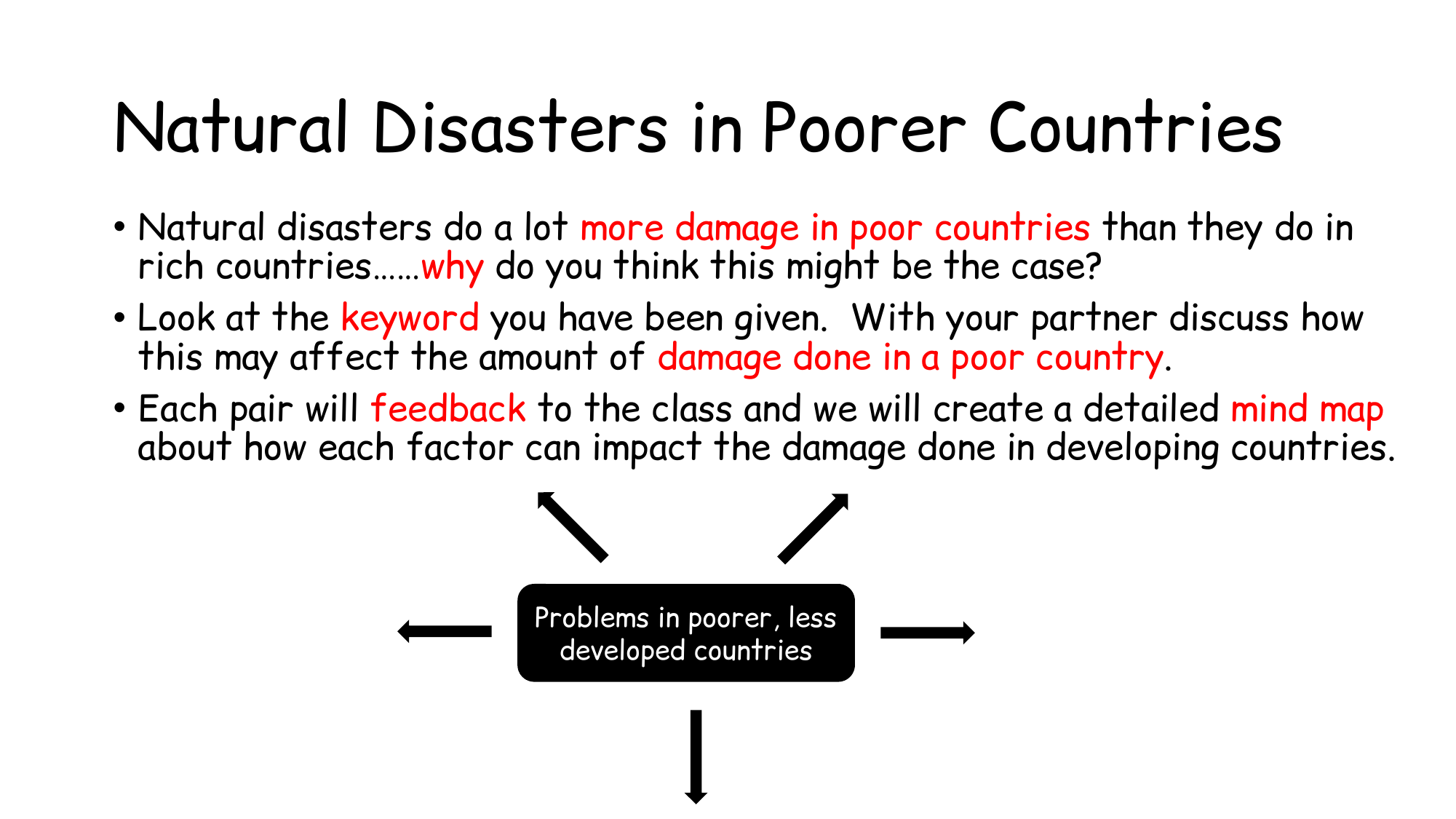

# Natural Disasters in Poorer Countries
Natural disasters do a lot more damage in poor countries than they do in rich countries……why do you think this might be the case?
Look at the keyword you have been given.  With your partner discuss how this may affect the amount of damage done in a poor country.
Each pair will feedback to the class and we will create a detailed mind map about how each factor can impact the damage done in developing countries.

Problems in poorer, less developed countries